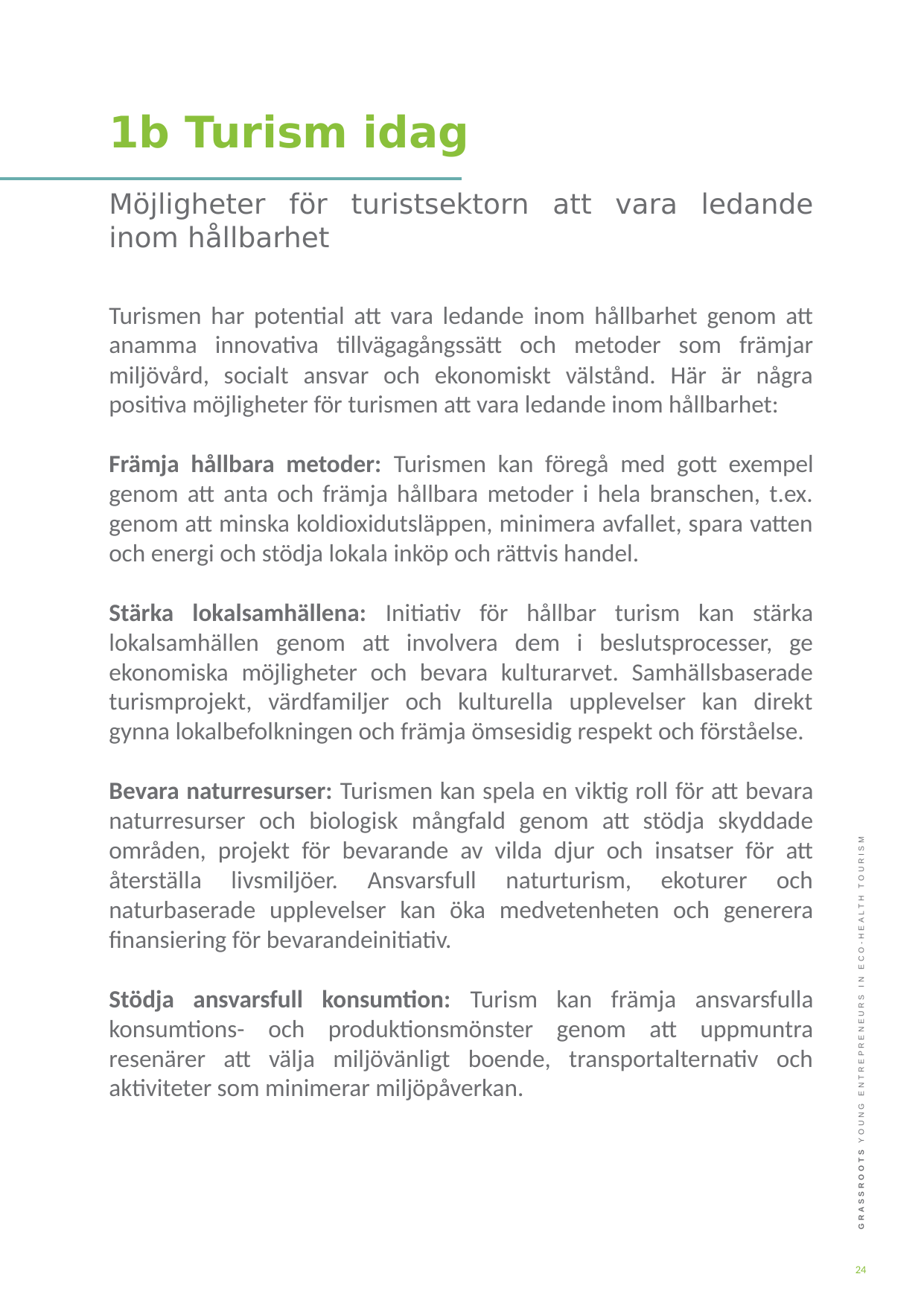

1b Turism idag
Möjligheter för turistsektorn att vara ledande inom hållbarhet
Turismen har potential att vara ledande inom hållbarhet genom att anamma innovativa tillvägagångssätt och metoder som främjar miljövård, socialt ansvar och ekonomiskt välstånd. Här är några positiva möjligheter för turismen att vara ledande inom hållbarhet:

Främja hållbara metoder: Turismen kan föregå med gott exempel genom att anta och främja hållbara metoder i hela branschen, t.ex. genom att minska koldioxidutsläppen, minimera avfallet, spara vatten och energi och stödja lokala inköp och rättvis handel.

Stärka lokalsamhällena: Initiativ för hållbar turism kan stärka lokalsamhällen genom att involvera dem i beslutsprocesser, ge ekonomiska möjligheter och bevara kulturarvet. Samhällsbaserade turismprojekt, värdfamiljer och kulturella upplevelser kan direkt gynna lokalbefolkningen och främja ömsesidig respekt och förståelse.

Bevara naturresurser: Turismen kan spela en viktig roll för att bevara naturresurser och biologisk mångfald genom att stödja skyddade områden, projekt för bevarande av vilda djur och insatser för att återställa livsmiljöer. Ansvarsfull naturturism, ekoturer och naturbaserade upplevelser kan öka medvetenheten och generera finansiering för bevarandeinitiativ.

Stödja ansvarsfull konsumtion: Turism kan främja ansvarsfulla konsumtions- och produktionsmönster genom att uppmuntra resenärer att välja miljövänligt boende, transportalternativ och aktiviteter som minimerar miljöpåverkan.

24